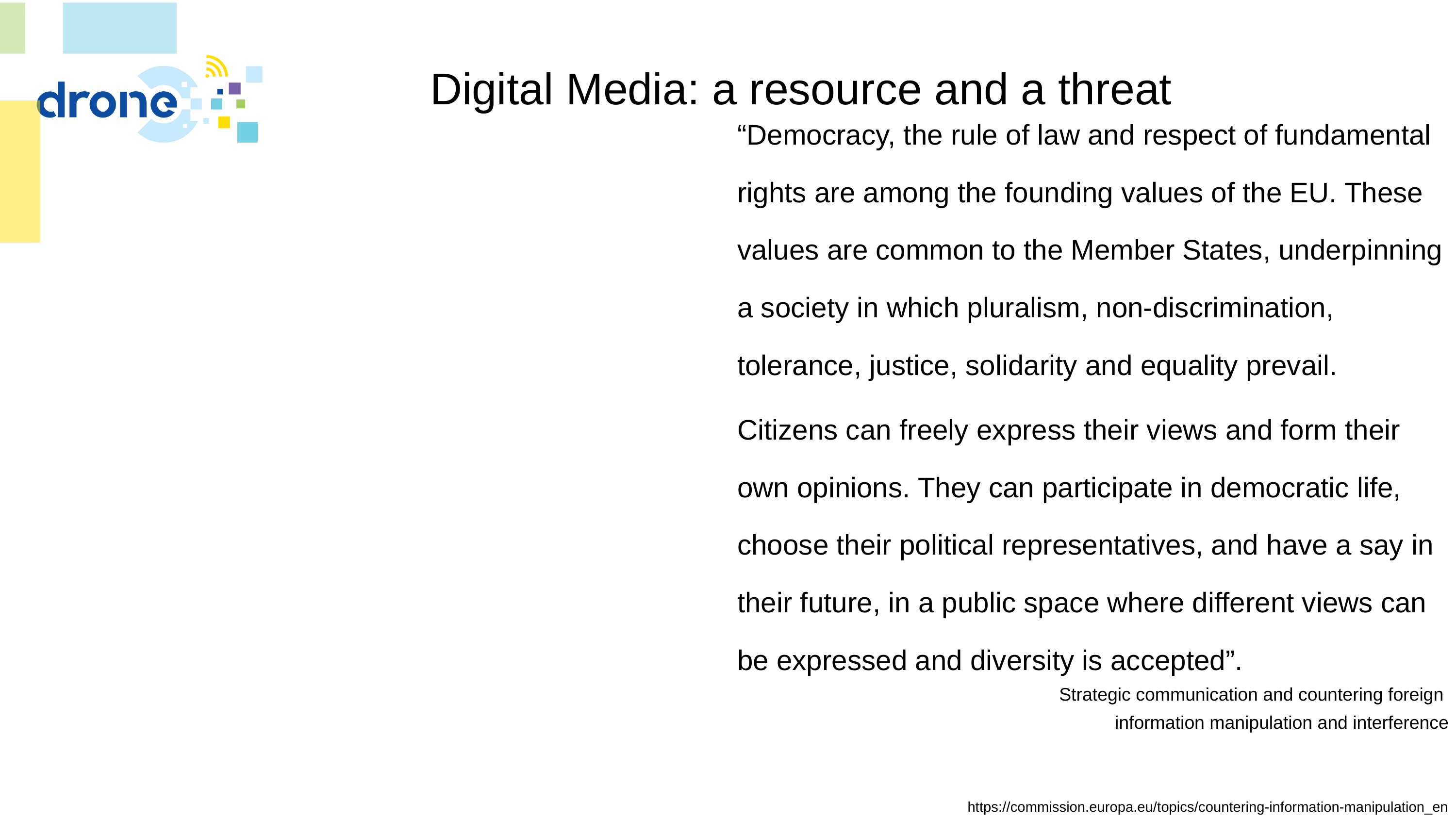

# Digital Media: a resource and a threat

“Democracy, the rule of law and respect of fundamental rights are among the founding values of the EU. These values are common to the Member States, underpinning a society in which pluralism, non-discrimination, tolerance, justice, solidarity and equality prevail.
Citizens can freely express their views and form their own opinions. They can participate in democratic life, choose their political representatives, and have a say in their future, in a public space where different views can be expressed and diversity is accepted”.
Strategic communication and countering foreign
information manipulation and interference

https://commission.europa.eu/topics/countering-information-manipulation_en